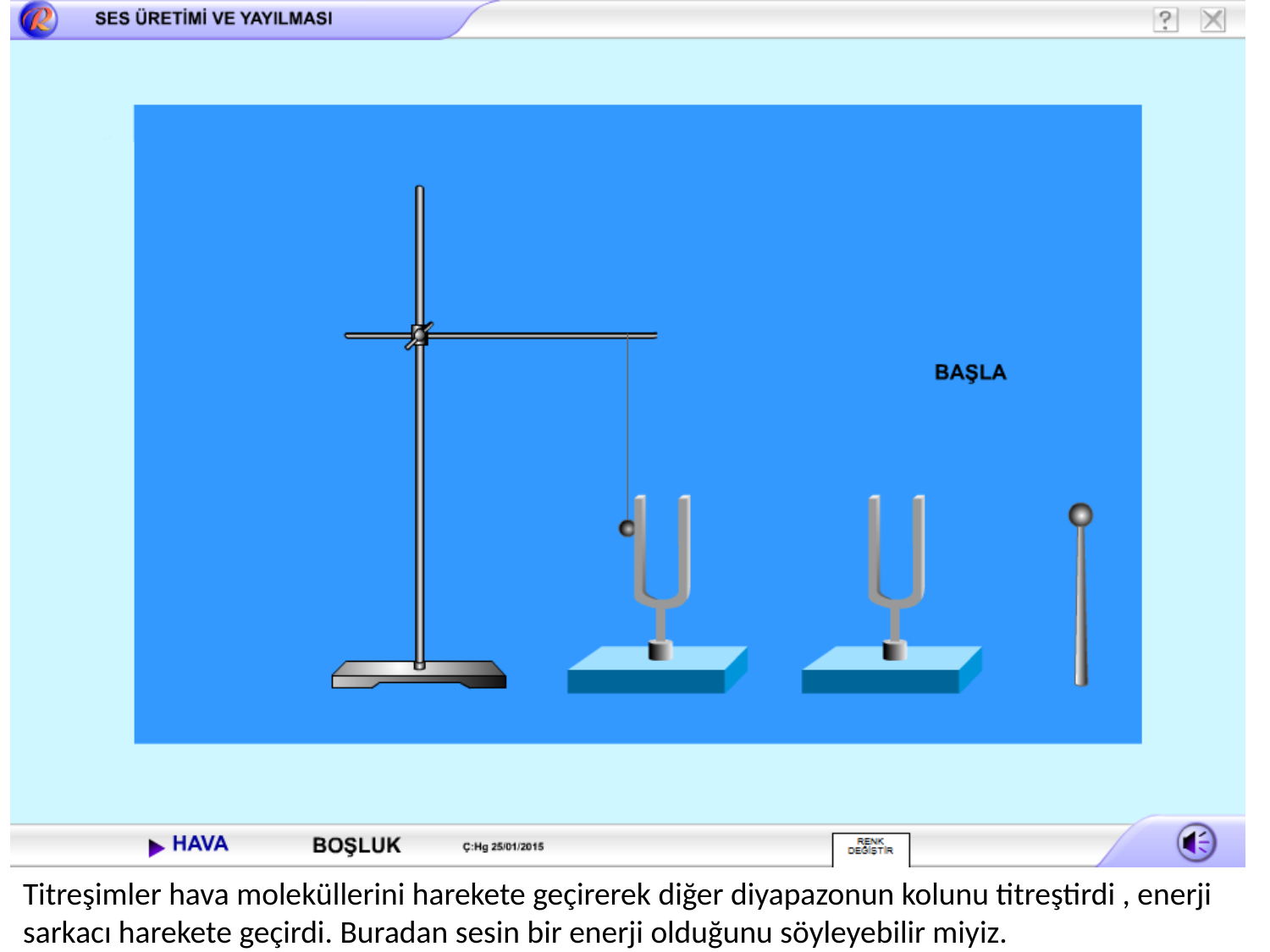

Titreşimler hava moleküllerini harekete geçirerek diğer diyapazonun kolunu titreştirdi , enerji sarkacı harekete geçirdi. Buradan sesin bir enerji olduğunu söyleyebilir miyiz.